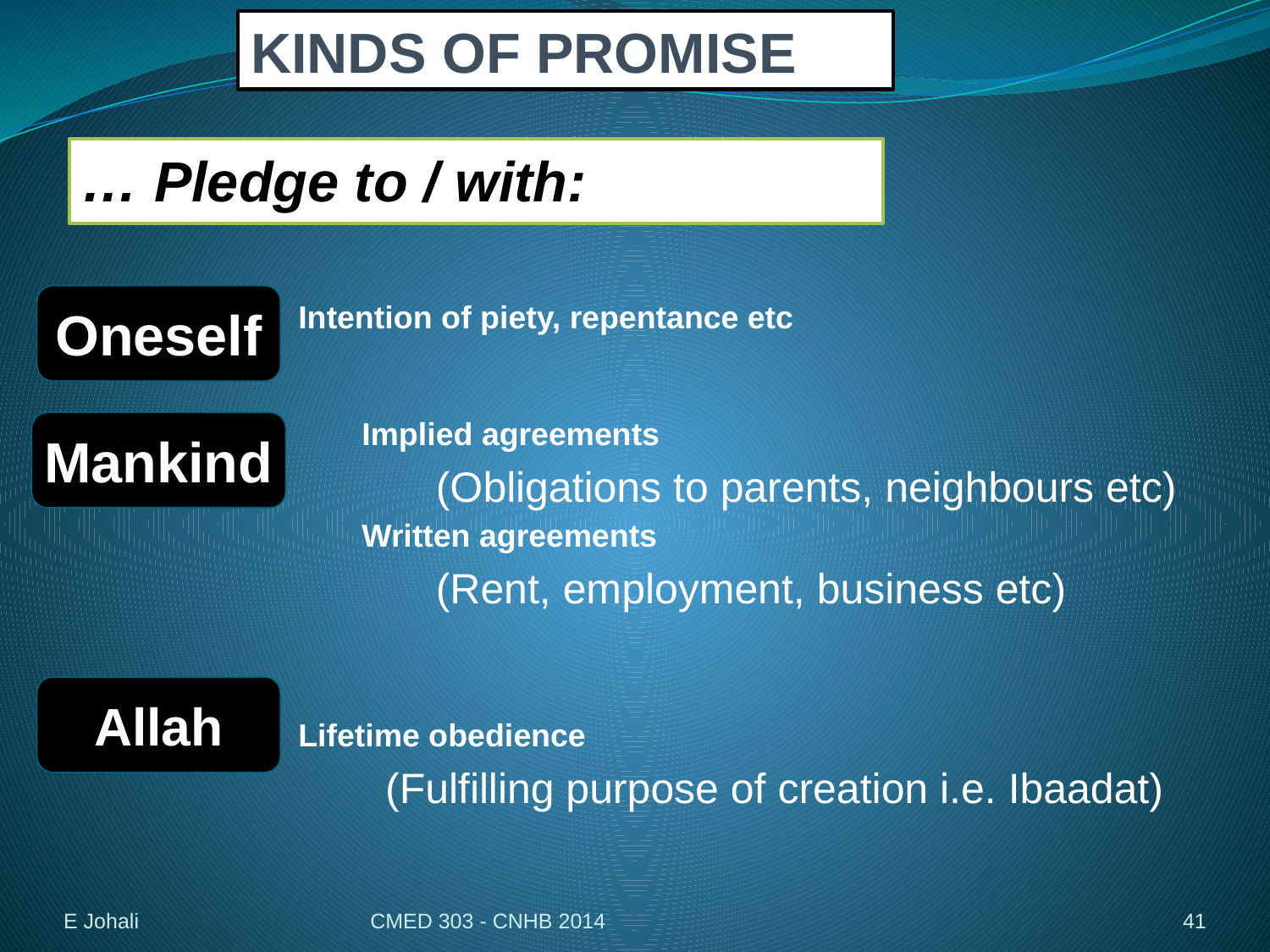

KINDS OF PROMISE
… Pledge to / with:
Oneself
Intention of piety, repentance etc
Implied agreements
	(Obligations to parents, neighbours etc)
Written agreements
	(Rent, employment, business etc)
Mankind
Allah
Lifetime obedience
  (Fulfilling purpose of creation i.e. Ibaadat)
E Johali
CMED 303 - CNHB 2014
41